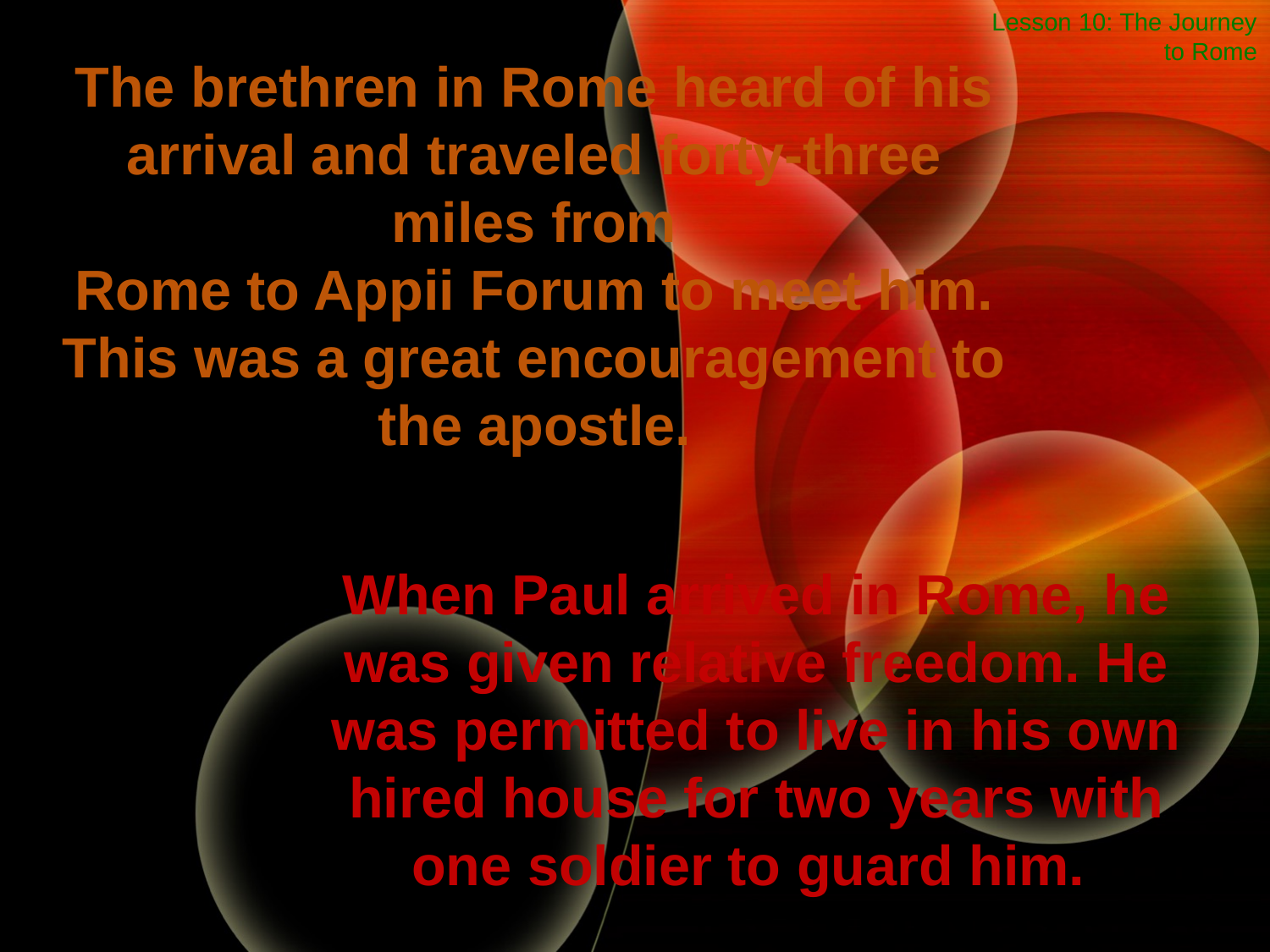

Lesson 10: The Journey to Rome
The brethren in Rome heard of his arrival and traveled forty-three miles from
Rome to Appii Forum to meet him. This was a great encouragement to the apostle.
When Paul arrived in Rome, he was given relative freedom. He was permitted to live in his own hired house for two years with one soldier to guard him.